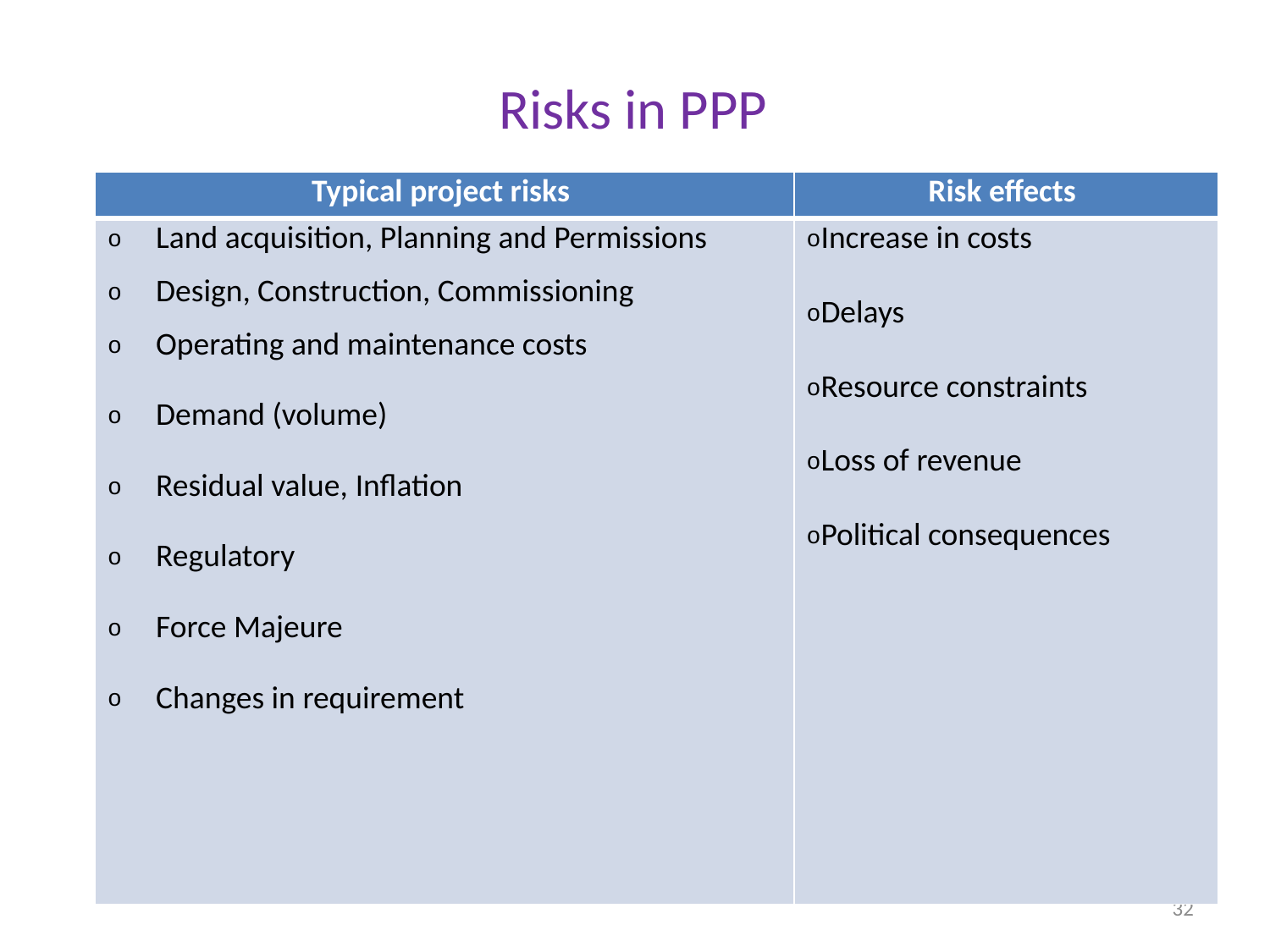

#
Risks in PPP
| Typical project risks | Risk effects |
| --- | --- |
| Land acquisition, Planning and Permissions Design, Construction, Commissioning Operating and maintenance costs Demand (volume) Residual value, Inflation Regulatory Force Majeure Changes in requirement | Increase in costs Delays Resource constraints Loss of revenue Political consequences |
32